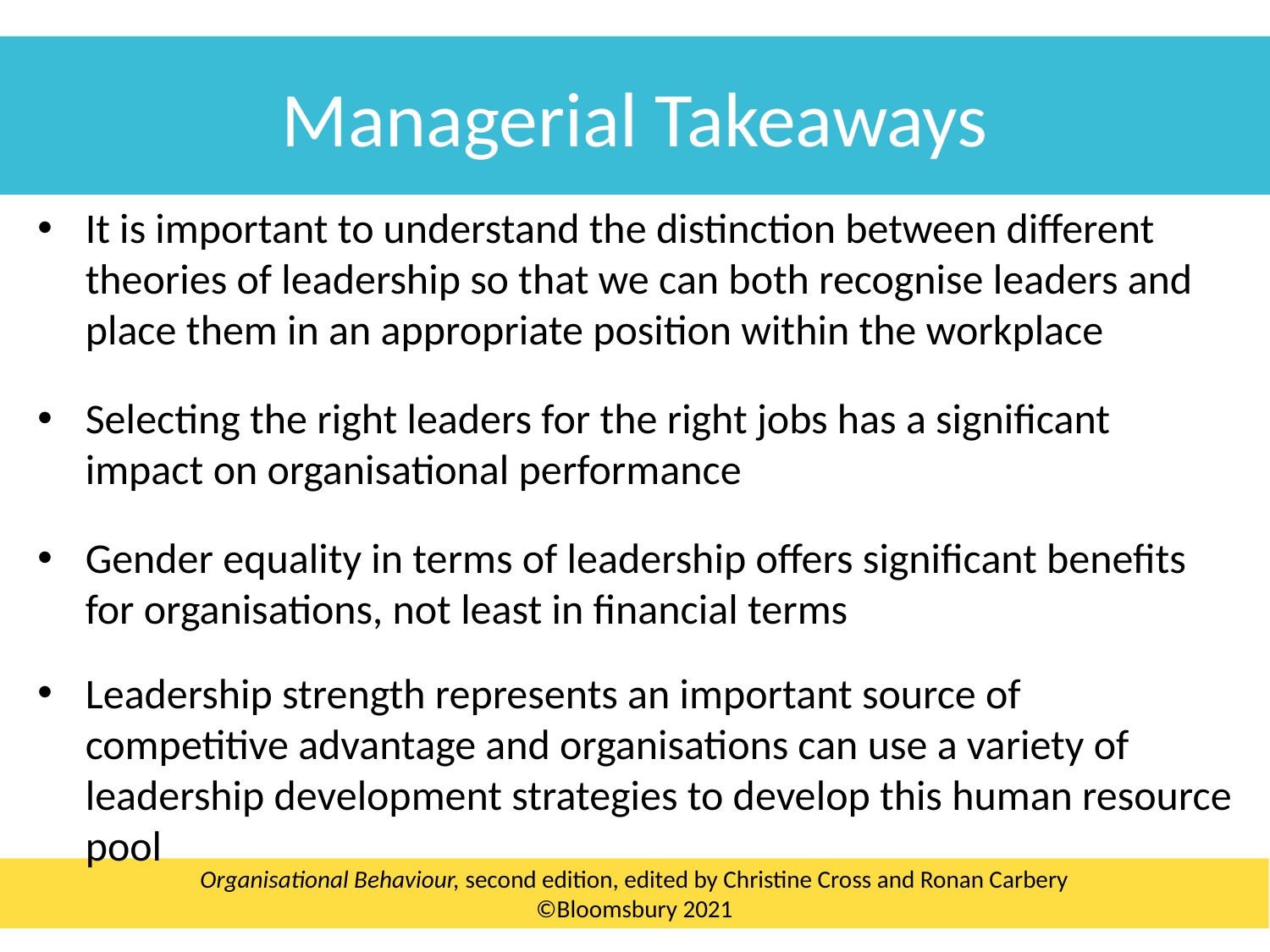

Managerial Takeaways
It is important to understand the distinction between different theories of leadership so that we can both recognise leaders and place them in an appropriate position within the workplace

Selecting the right leaders for the right jobs has a significant impact on organisational performance

Gender equality in terms of leadership offers significant benefits for organisations, not least in financial terms

Leadership strength represents an important source of competitive advantage and organisations can use a variety of leadership development strategies to develop this human resource pool